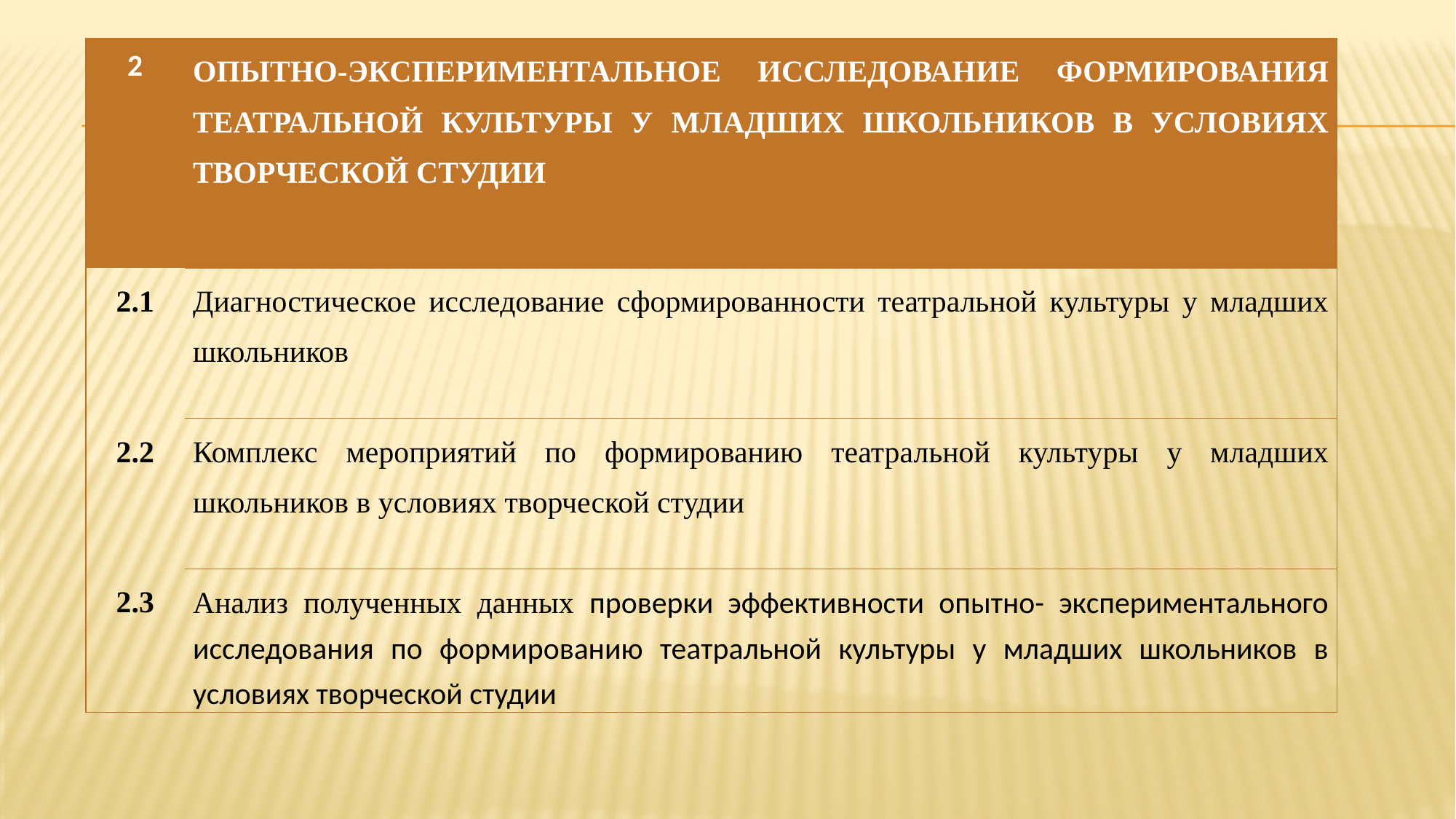

| 2 | ОПЫТНО-ЭКСПЕРИМЕНТАЛЬНОЕ ИССЛЕДОВАНИЕ ФОРМИРОВАНИЯ ТЕАТРАЛЬНОЙ КУЛЬТУРЫ У МЛАДШИХ ШКОЛЬНИКОВ В УСЛОВИЯХ ТВОРЧЕСКОЙ СТУДИИ |
| --- | --- |
| 2.1 | Диагностическое исследование сформированности театральной культуры у младших школьников |
| 2.2 | Комплекс мероприятий по формированию театральной культуры у младших школьников в условиях творческой студии |
| 2.3 | Анализ полученных данных проверки эффективности опытно- экспериментального исследования по формированию театральной культуры у младших школьников в условиях творческой студии |